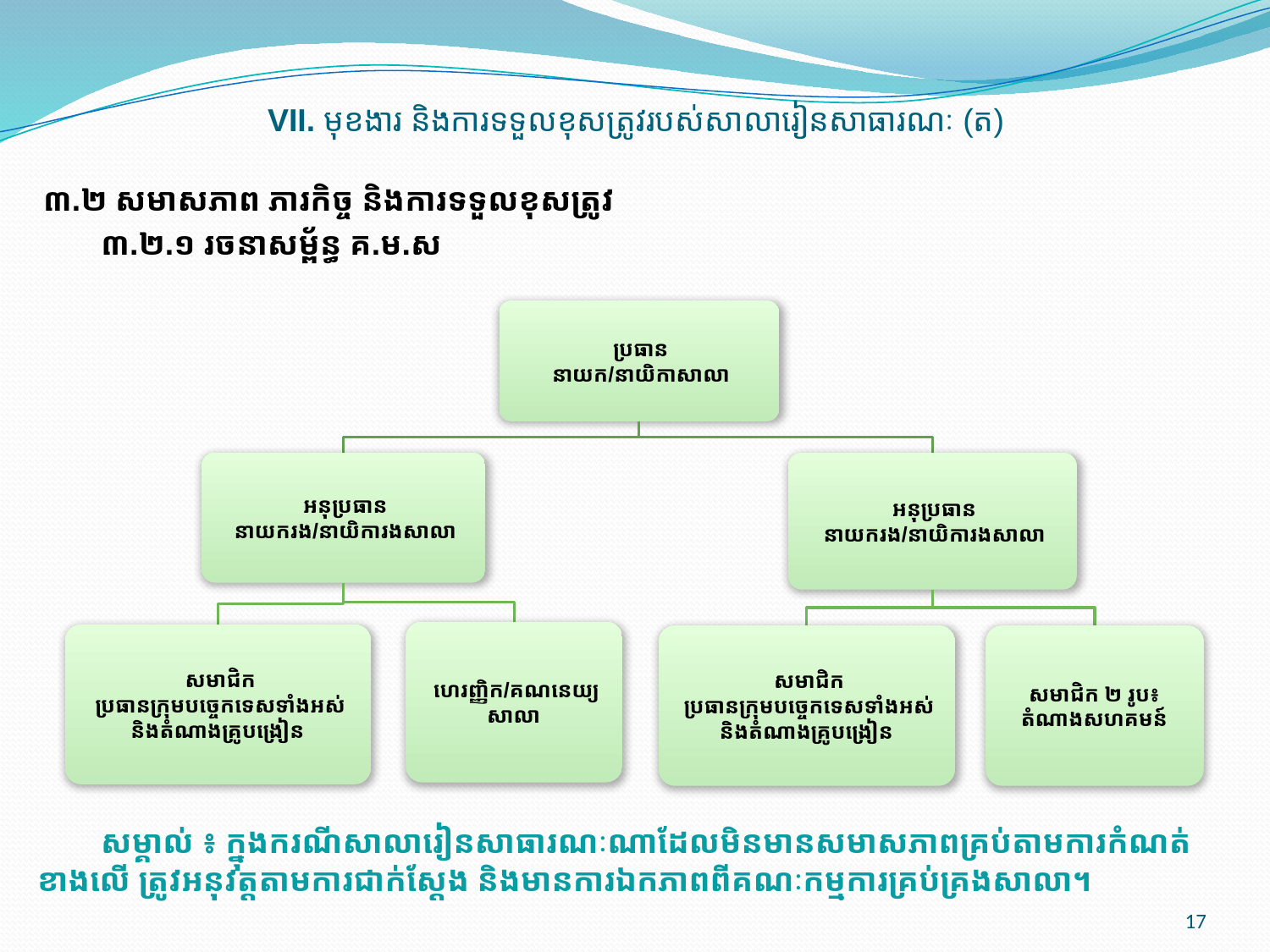

# VII. មុខងារ និងការទទួលខុសត្រូវរបស់សាលារៀនសាធារណៈ (ត)

៣.២ សមាសភាព ភារកិច្ច និងការទទួលខុសត្រូវ
​       ៣.២.១ រចនាសម្ព័ន្ធ គ.ម.ស

ប្រធាន
នាយក/នាយិកាសាលា
អនុប្រធាន
នាយករង/នាយិការងសាលា
សមាជិក
ប្រធានក្រុមបច្ចេកទេសទាំងអស់ និងតំណាងគ្រូបង្រៀន
ហេរញ្ញិក/គណនេយ្យសាលា
អនុប្រធាន
នាយករង/នាយិការងសាលា
សមាជិក
ប្រធានក្រុមបច្ចេកទេសទាំងអស់ និងតំណាងគ្រូបង្រៀន
សមាជិក ២ រូប៖
តំណាងសហគមន៍
សម្គាល់ ៖ ក្នុងករណីសាលារៀនសាធារណៈណាដែលមិនមានសមាសភាពគ្រប់តាមការកំណត់    ខាងលើ ត្រូវអនុវត្តតាមការជាក់ស្តែង ​និងមានការឯកភាពពីគណៈកម្មការគ្រប់គ្រងសាលា។
17